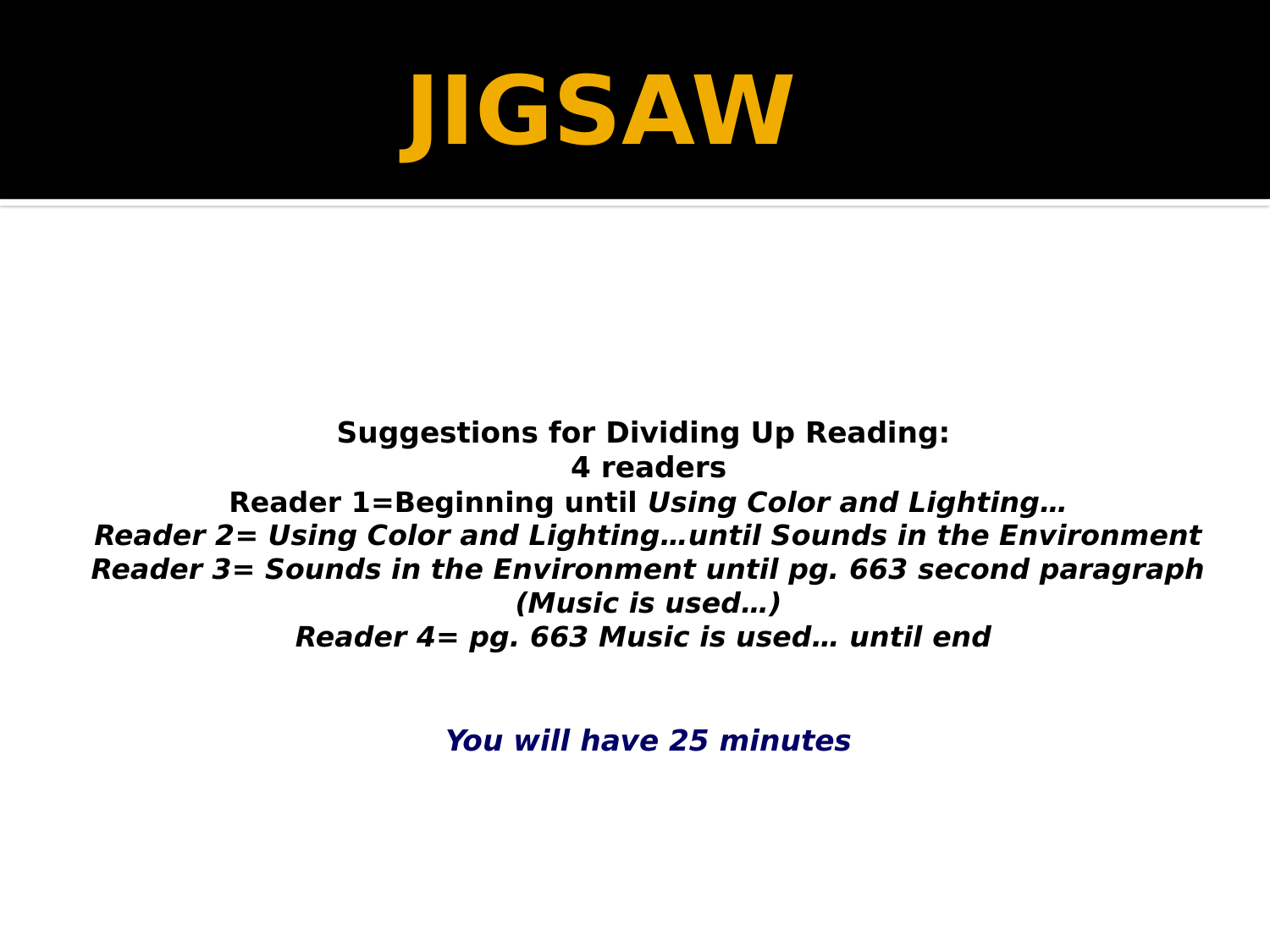

JIGSAW
# Suggestions for Dividing Up Reading: 4 readers Reader 1=Beginning until Using Color and Lighting… Reader 2= Using Color and Lighting…until Sounds in the Environment Reader 3= Sounds in the Environment until pg. 663 second paragraph (Music is used…) Reader 4= pg. 663 Music is used… until end You will have 25 minutes